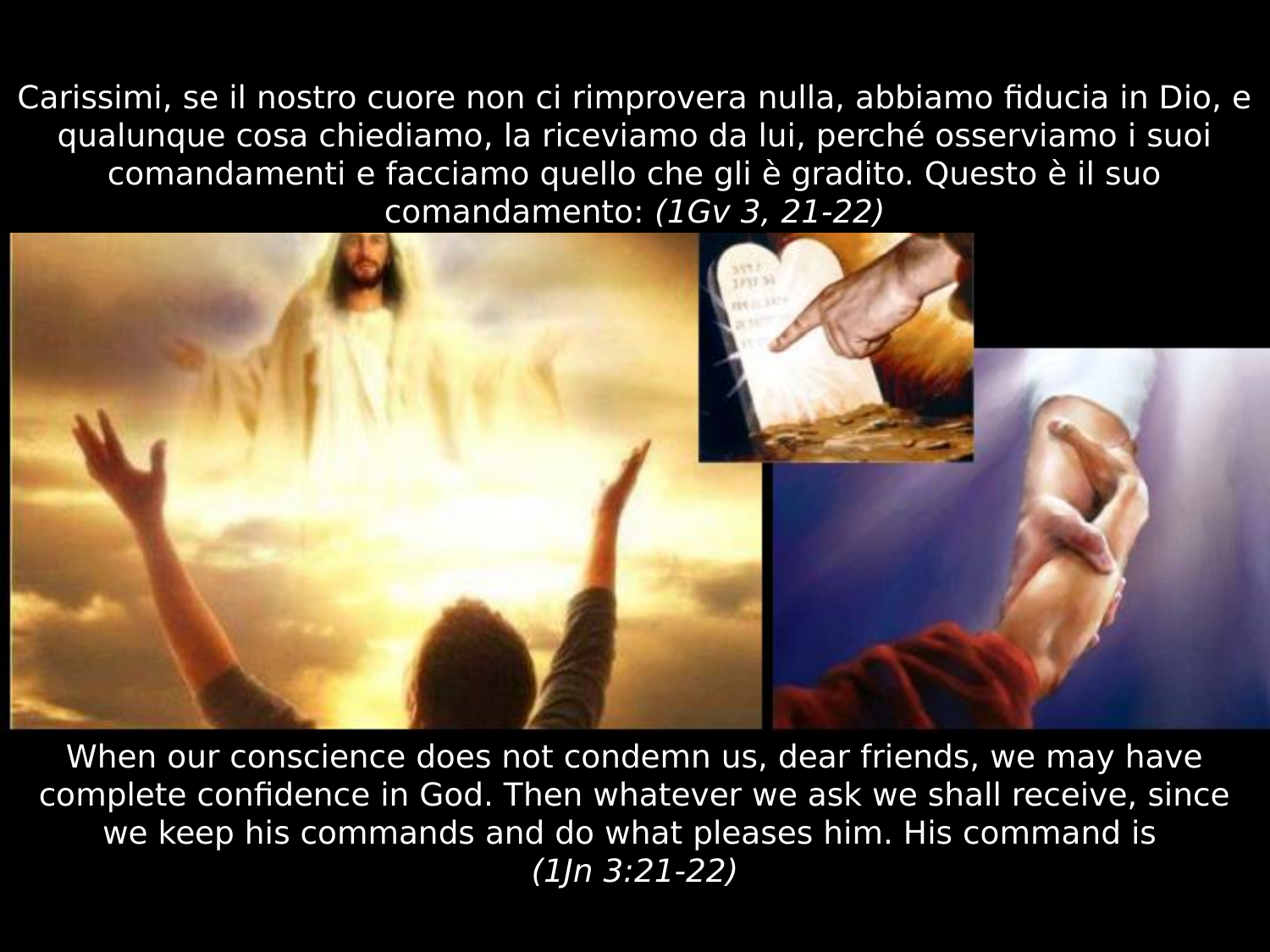

# Carissimi, se il nostro cuore non ci rimprovera nulla, abbiamo fiducia in Dio, e qualunque cosa chiediamo, la riceviamo da lui, perché osserviamo i suoi comandamenti e facciamo quello che gli è gradito. Questo è il suo comandamento: (1Gv 3, 21-22)
When our conscience does not condemn us, dear friends, we may have complete confidence in God. Then whatever we ask we shall receive, since we keep his commands and do what pleases him. His command is
(1Jn 3:21-22)